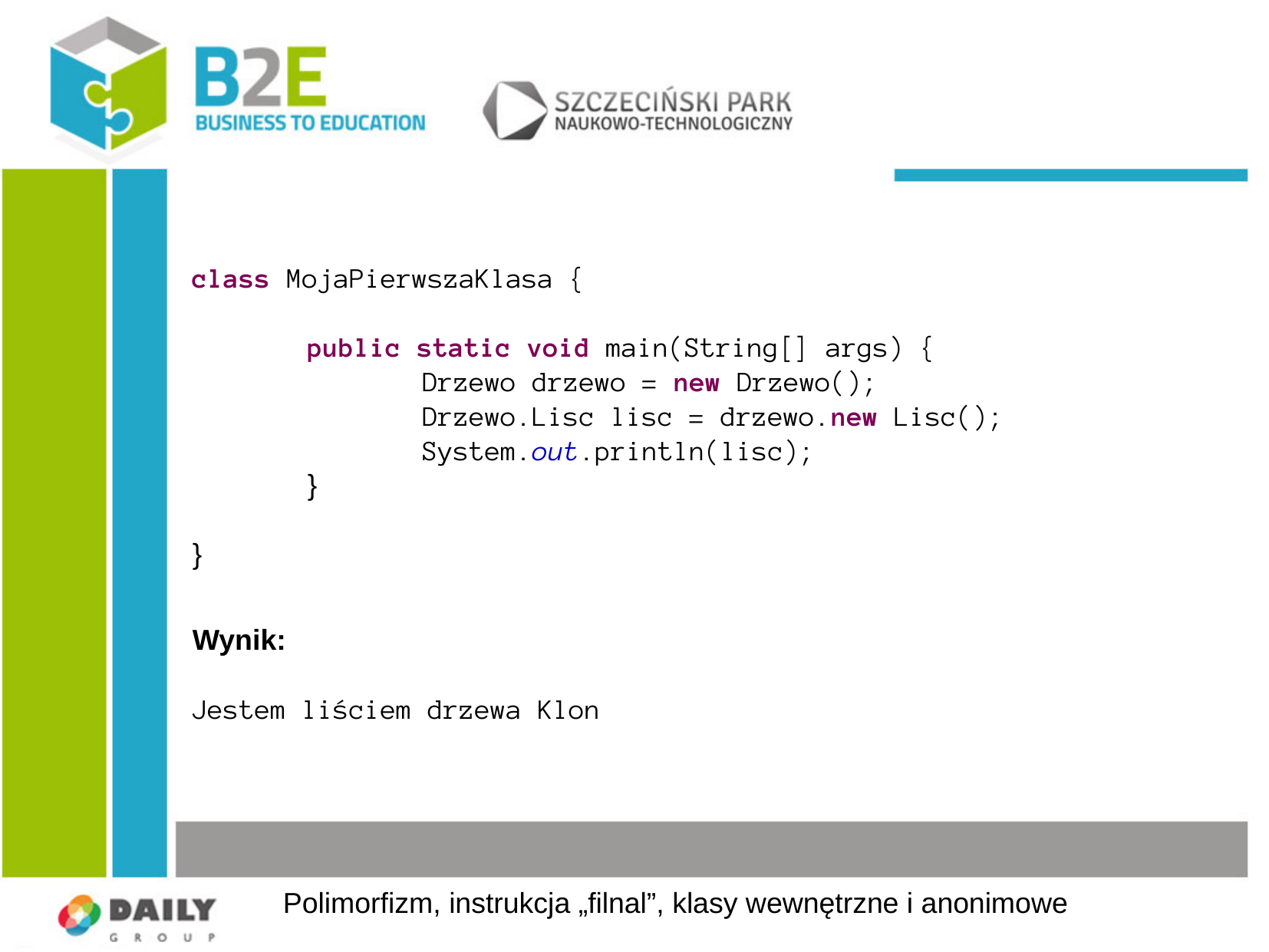

class MojaPierwszaKlasa {

	public static void main(String[] args) {
		Drzewo drzewo = new Drzewo();
		Drzewo.Lisc lisc = drzewo.new Lisc();
		System.out.println(lisc);
	}

}
Wynik:

Jestem liściem drzewa Klon
Polimorfizm, instrukcja „filnal”, klasy wewnętrzne i anonimowe